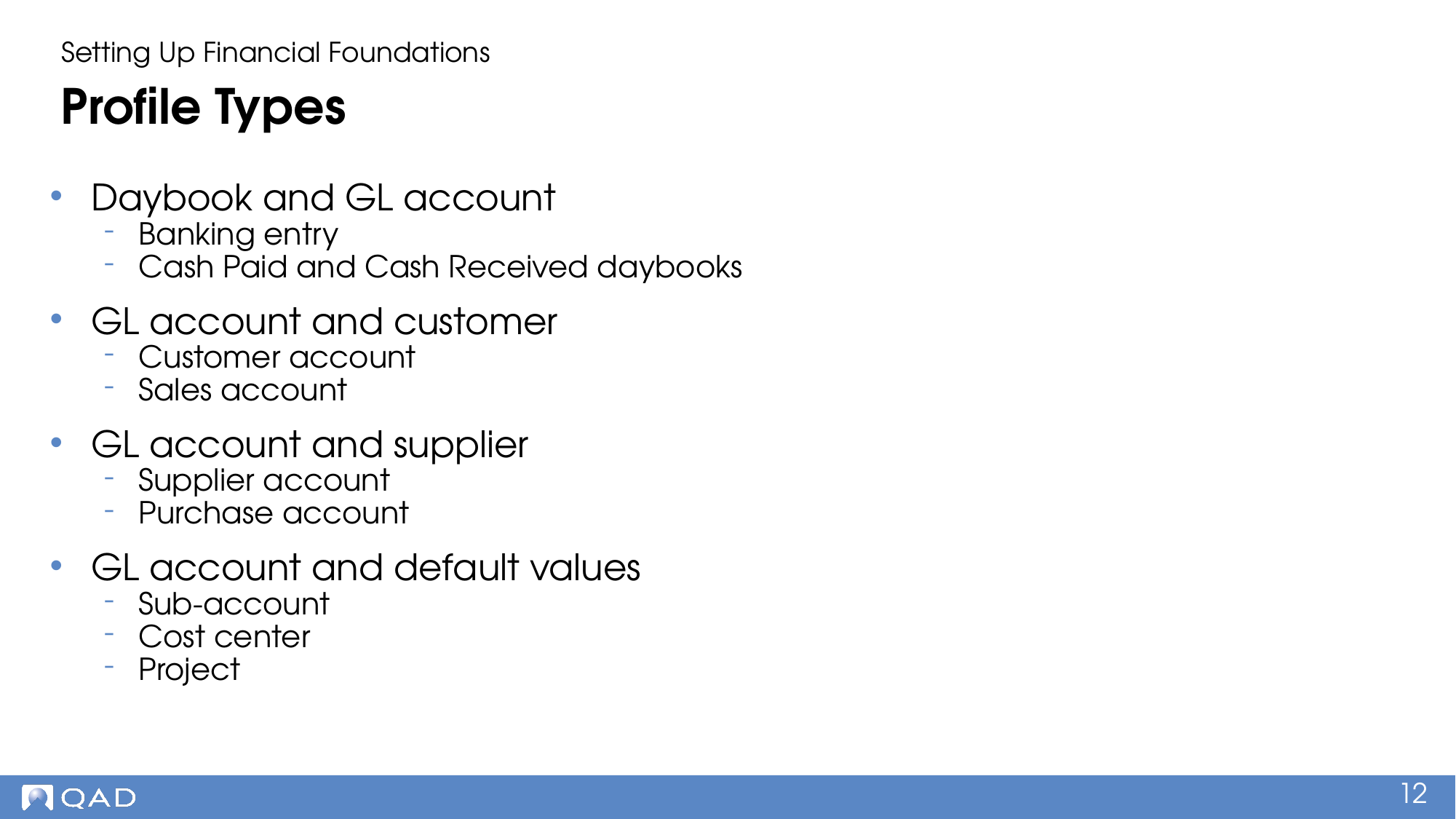

Setting Up Financial Foundations
# Profile Types
Daybook and GL account
Banking entry
Cash Paid and Cash Received daybooks
GL account and customer
Customer account
Sales account
GL account and supplier
Supplier account
Purchase account
GL account and default values
Sub-account
Cost center
Project

12